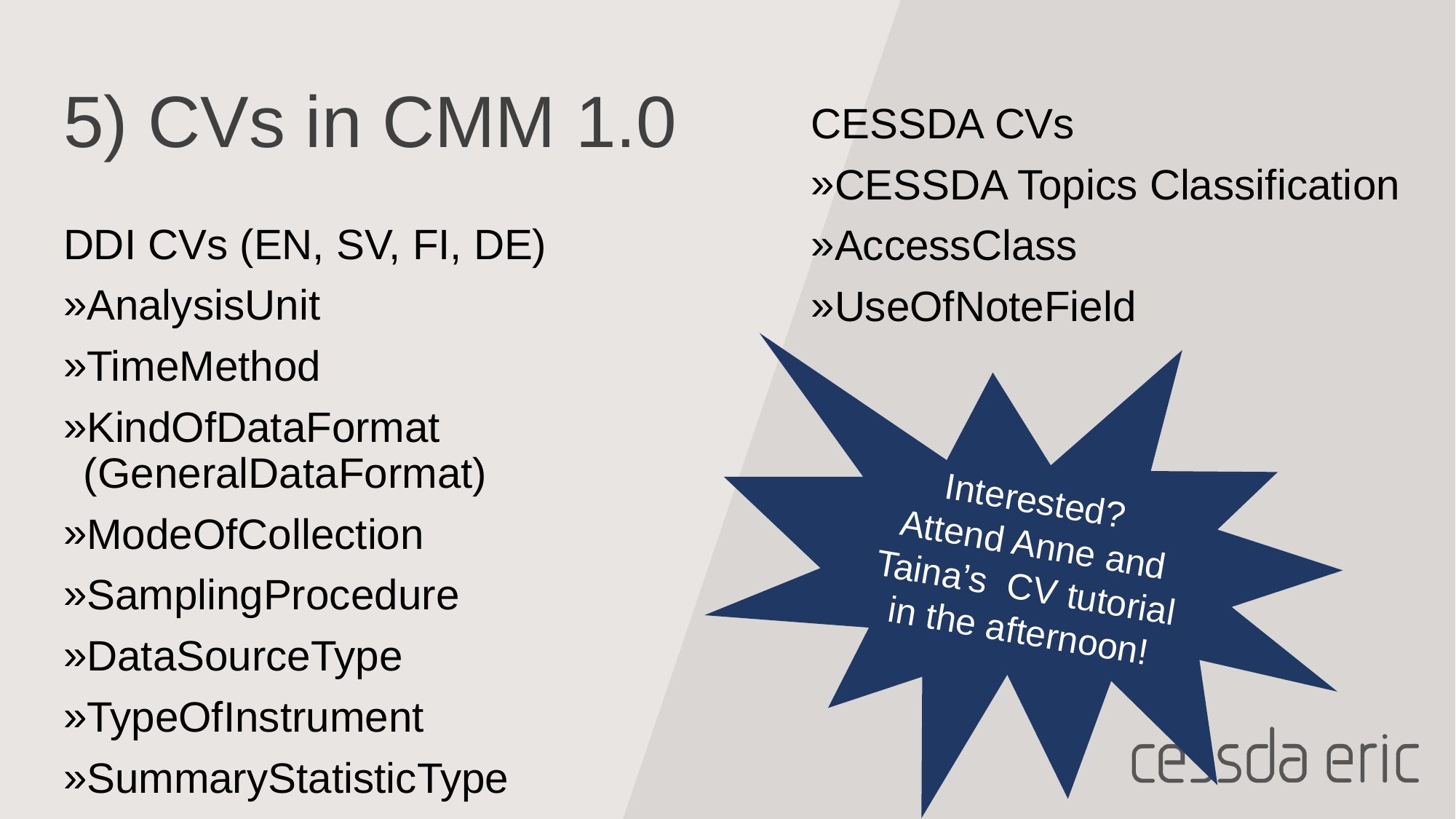

# 5) CVs in CMM 1.0
CESSDA CVs
CESSDA Topics Classification
AccessClass
UseOfNoteField
DDI CVs (EN, SV, FI, DE)
AnalysisUnit
TimeMethod
KindOfDataFormat (GeneralDataFormat)
ModeOfCollection
SamplingProcedure
DataSourceType
TypeOfInstrument
SummaryStatisticType
Interested?
Attend Anne and Taina’s  CV tutorial in the afternoon!